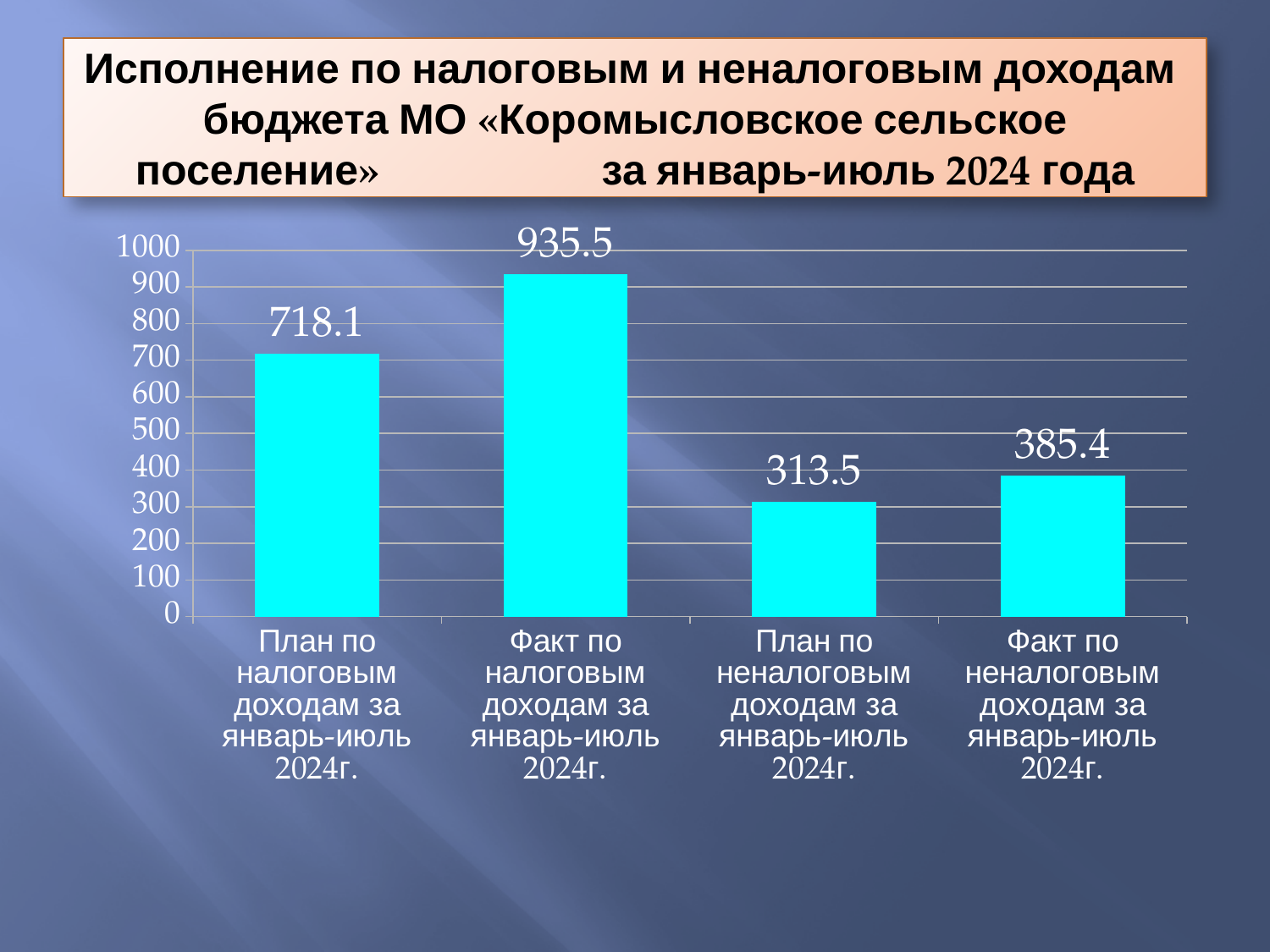

# Исполнение по налоговым и неналоговым доходам  бюджета МО «Коромысловское сельское поселение»                     за январь-июль 2024 года

### Chart

| Category | Столбец1 |
|---|---|
| План по налоговым доходам за январь-июль 2024г. | 718.1 |
| Факт по налоговым доходам за январь-июль 2024г. | 935.5 |
| План по неналоговым доходам за январь-июль 2024г. | 313.5 |
| Факт по неналоговым доходам за январь-июль 2024г. | 385.4 |